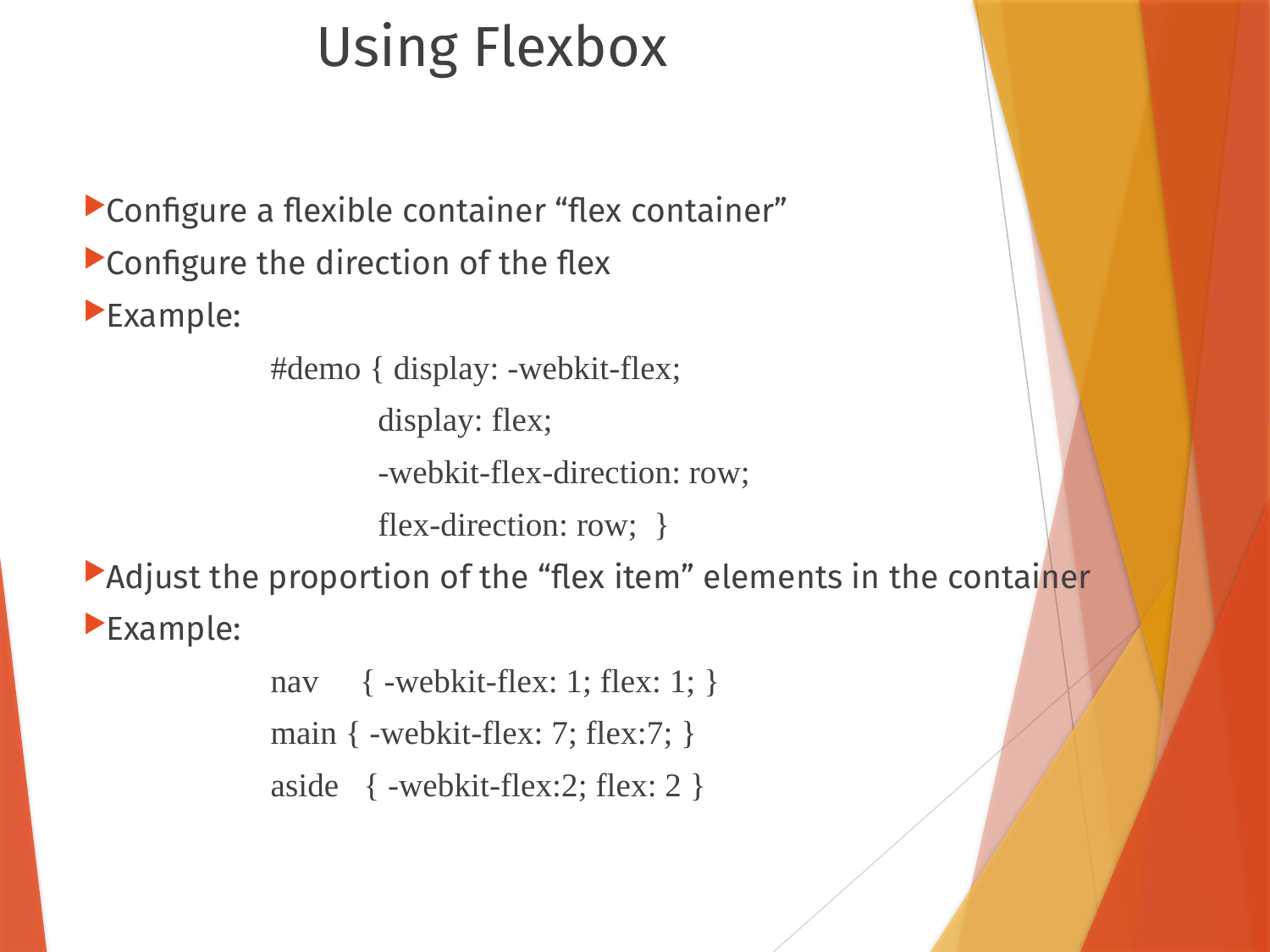

# Using Flexbox
Configure a flexible container “flex container”
Configure the direction of the flex
Example:
#demo { display: -webkit-flex;
             display: flex;
             -webkit-flex-direction: row;
             flex-direction: row;  }
Adjust the proportion of the “flex item” elements in the container
Example:
nav     { -webkit-flex: 1; flex: 1; }
main { -webkit-flex: 7; flex:7; }
aside   { -webkit-flex:2; flex: 2 }